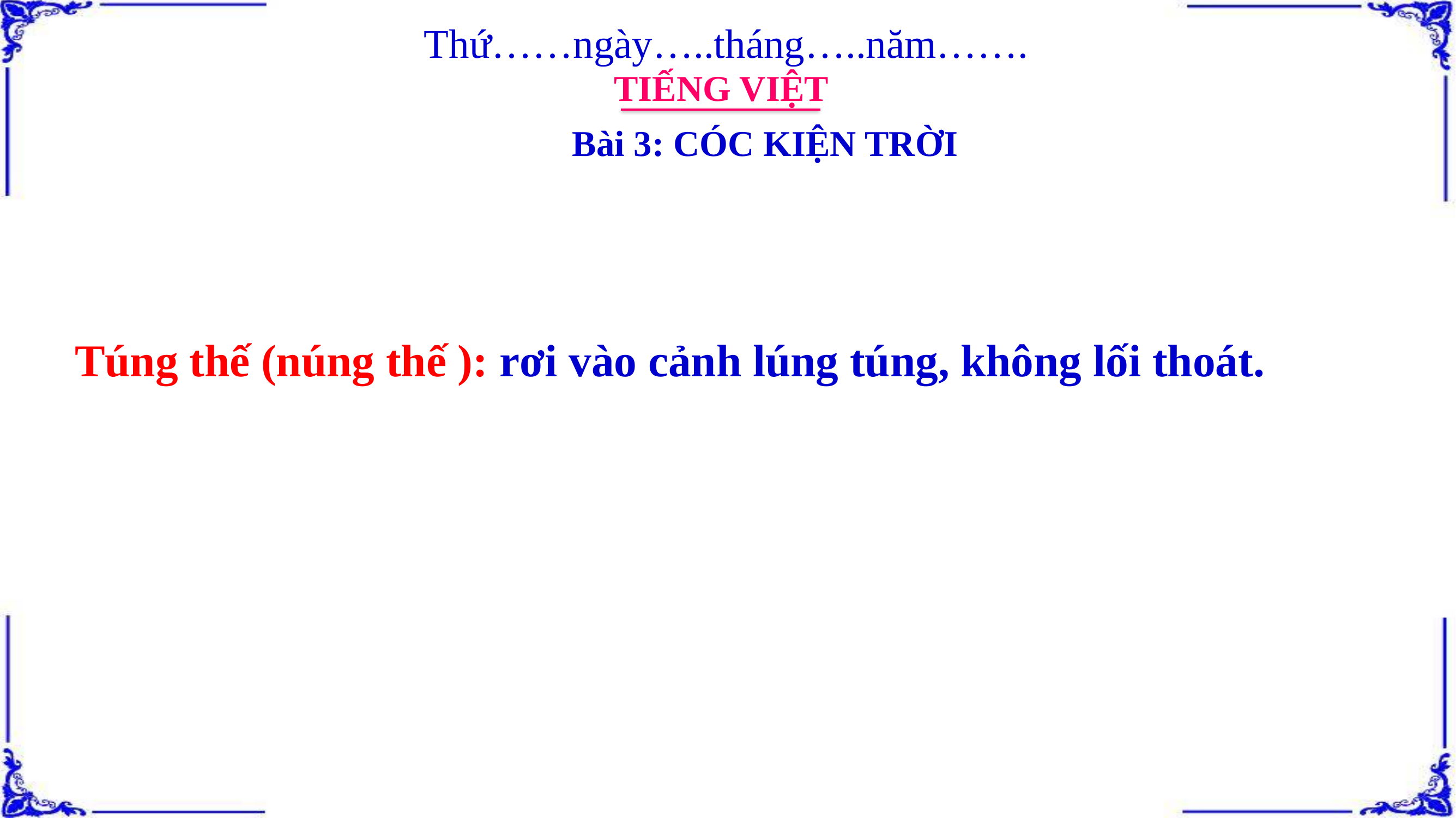

Thứ……ngày…..tháng…..năm…….
TIẾNG VIỆT
Bài 3: CÓC KIỆN TRỜI
Túng thế (núng thế ): rơi vào cảnh lúng túng, không lối thoát.